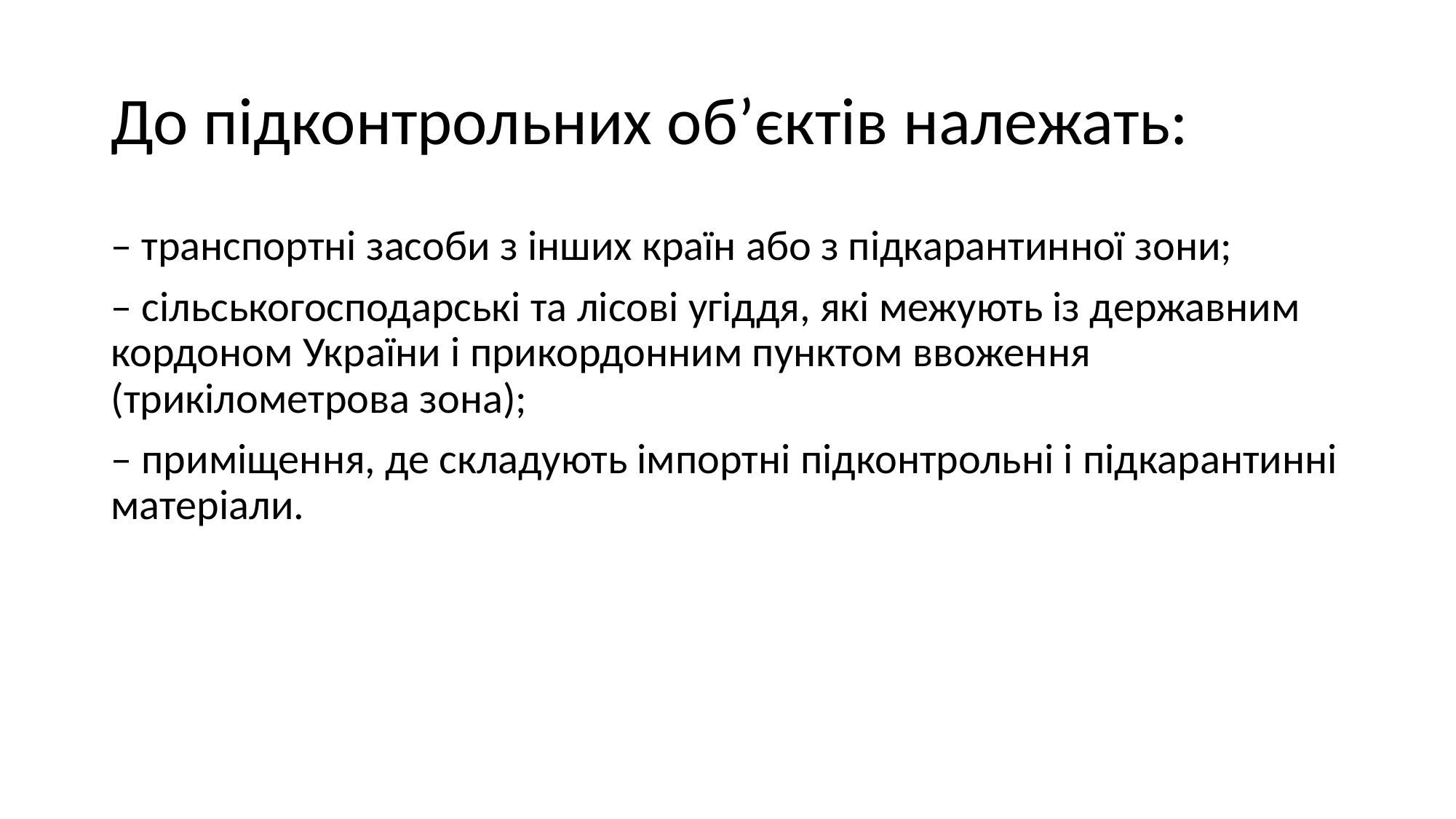

# До підконтрольних об’єктів належать:
– транспортні засоби з інших країн або з підкарантинної зони;
– сільськогосподарські та лісові угіддя, які межують із державним кордоном України і прикордонним пунктом ввоження (трикілометрова зона);
– приміщення, де складують імпортні підконтрольні і підкарантинні матеріали.